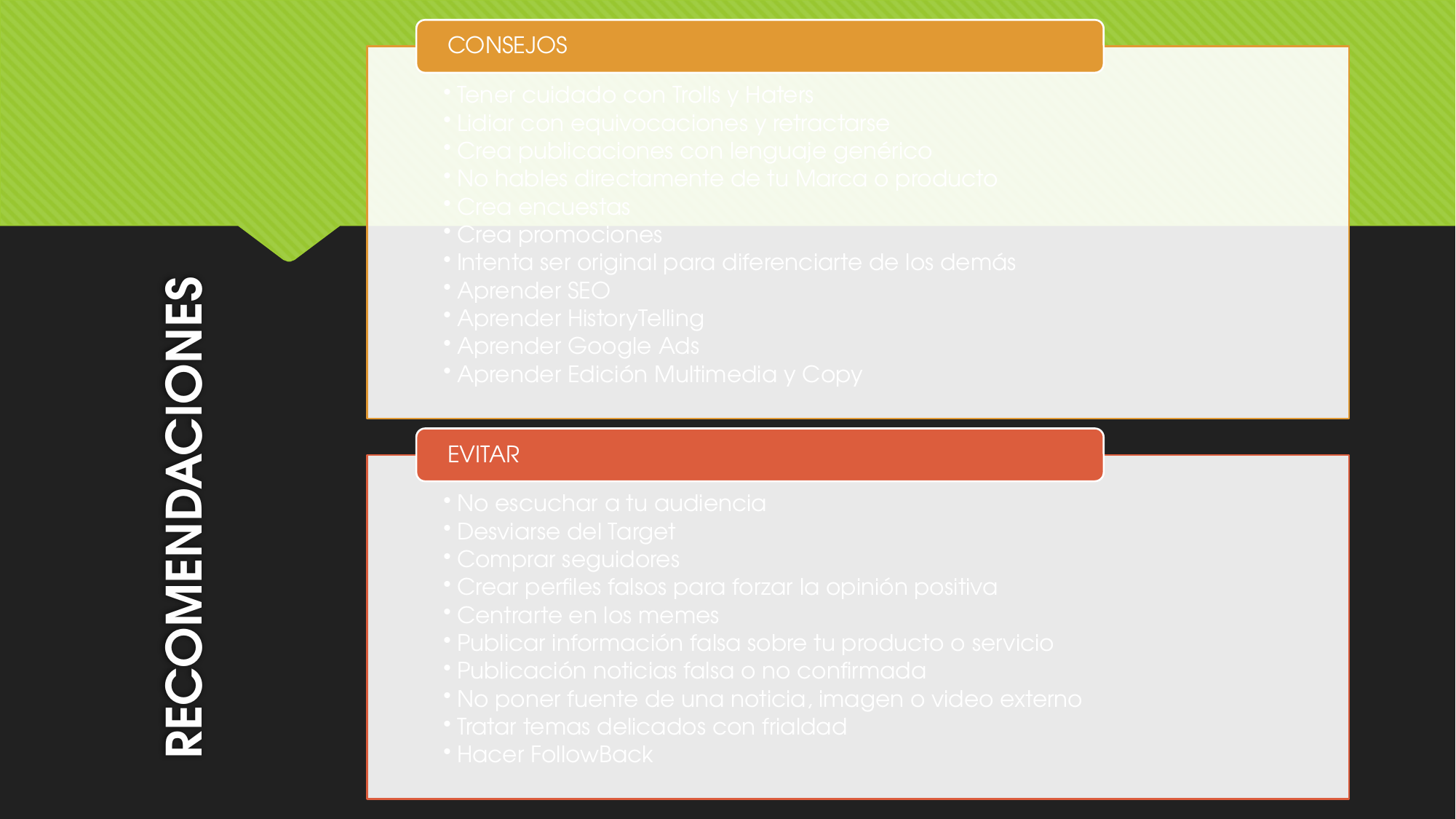

Tener cuidado con Trolls y Haters
Lidiar con equivocaciones y retractarse
Crea publicaciones con lenguaje genérico
No hables directamente de tu Marca o producto
Crea encuestas
Crea promociones
Intenta ser original para diferenciarte de los demás
Aprender SEO
Aprender HistoryTelling
Aprender Google Ads
Aprender Edición Multimedia y Copy
CONSEJOS
No escuchar a tu audiencia
Desviarse del Target
Comprar seguidores
Crear perfiles falsos para forzar la opinión positiva
Centrarte en los memes
Publicar información falsa sobre tu producto o servicio
Publicación noticias falsa o no confirmada
No poner fuente de una noticia, imagen o video externo
Tratar temas delicados con frialdad
Hacer FollowBack
EVITAR
# RECOMENDACIONES